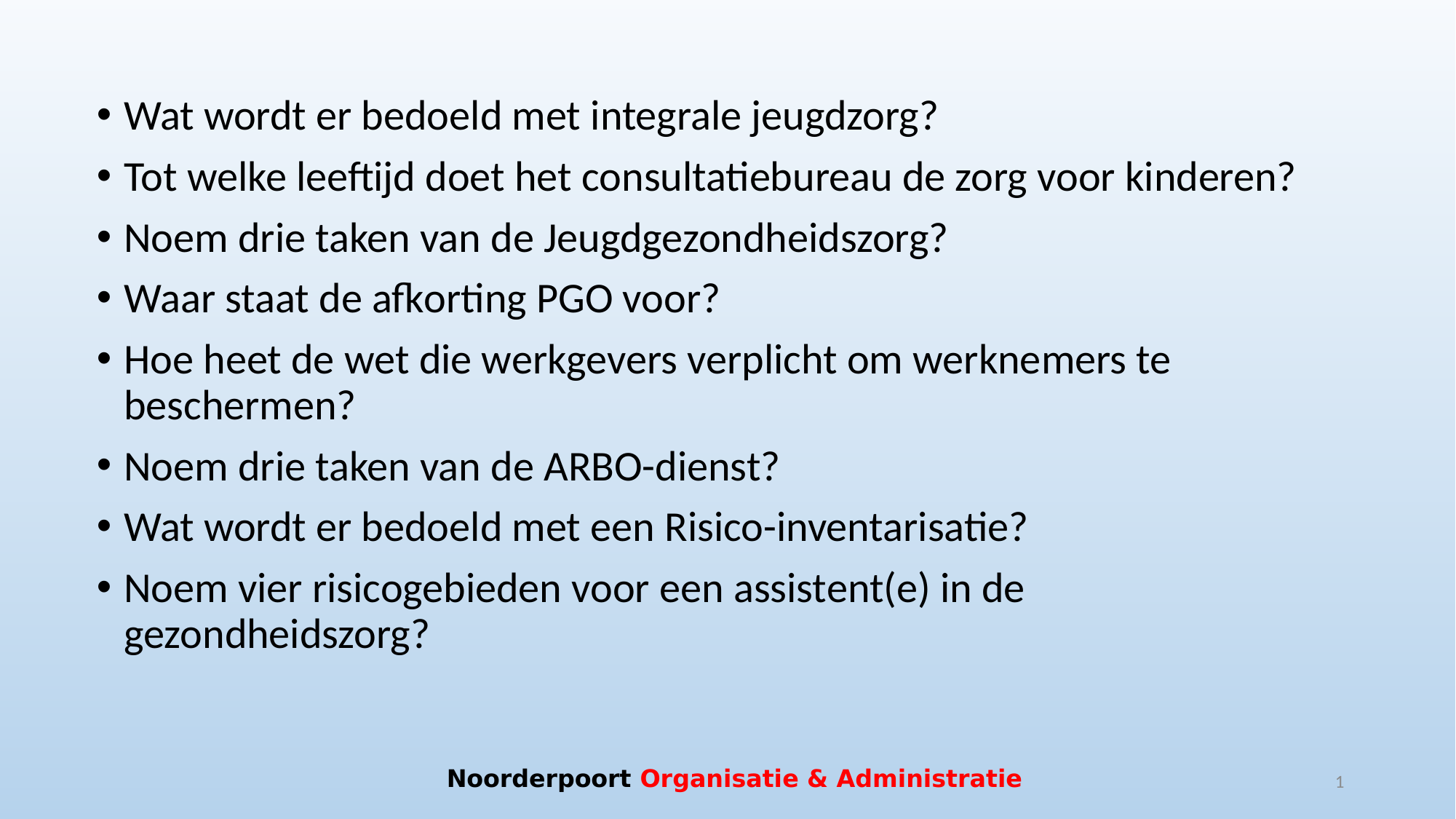

Wat wordt er bedoeld met integrale jeugdzorg?
Tot welke leeftijd doet het consultatiebureau de zorg voor kinderen?
Noem drie taken van de Jeugdgezondheidszorg?
Waar staat de afkorting PGO voor?
Hoe heet de wet die werkgevers verplicht om werknemers te beschermen?
Noem drie taken van de ARBO-dienst?
Wat wordt er bedoeld met een Risico-inventarisatie?
Noem vier risicogebieden voor een assistent(e) in de gezondheidszorg?

Noorderpoort Organisatie & Administratie
1